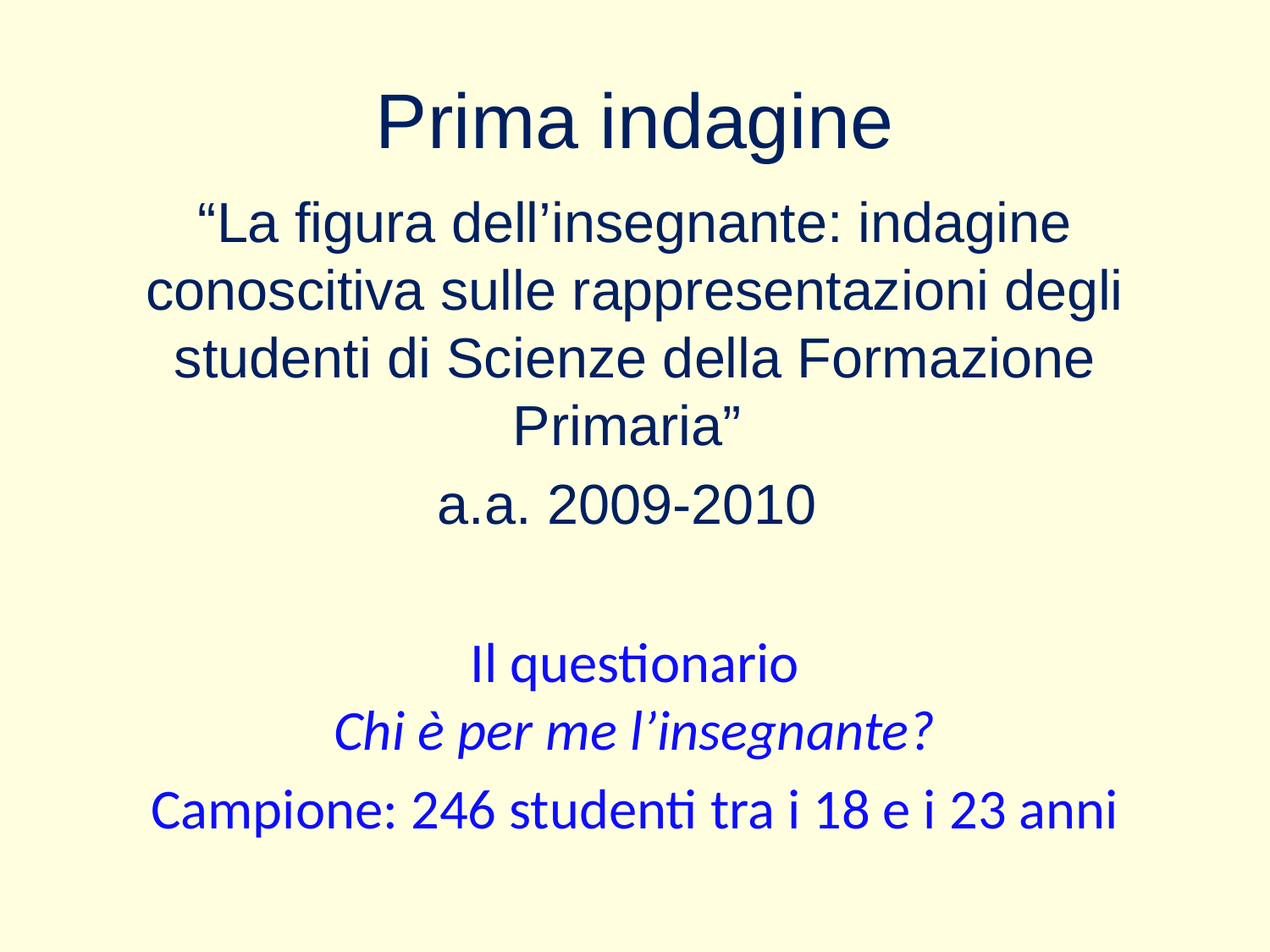

# Prima indagine
“La figura dell’insegnante: indagine conoscitiva sulle rappresentazioni degli studenti di Scienze della Formazione Primaria”
a.a. 2009-2010

Il questionario
Chi è per me l’insegnante?
Campione: 246 studenti tra i 18 e i 23 anni